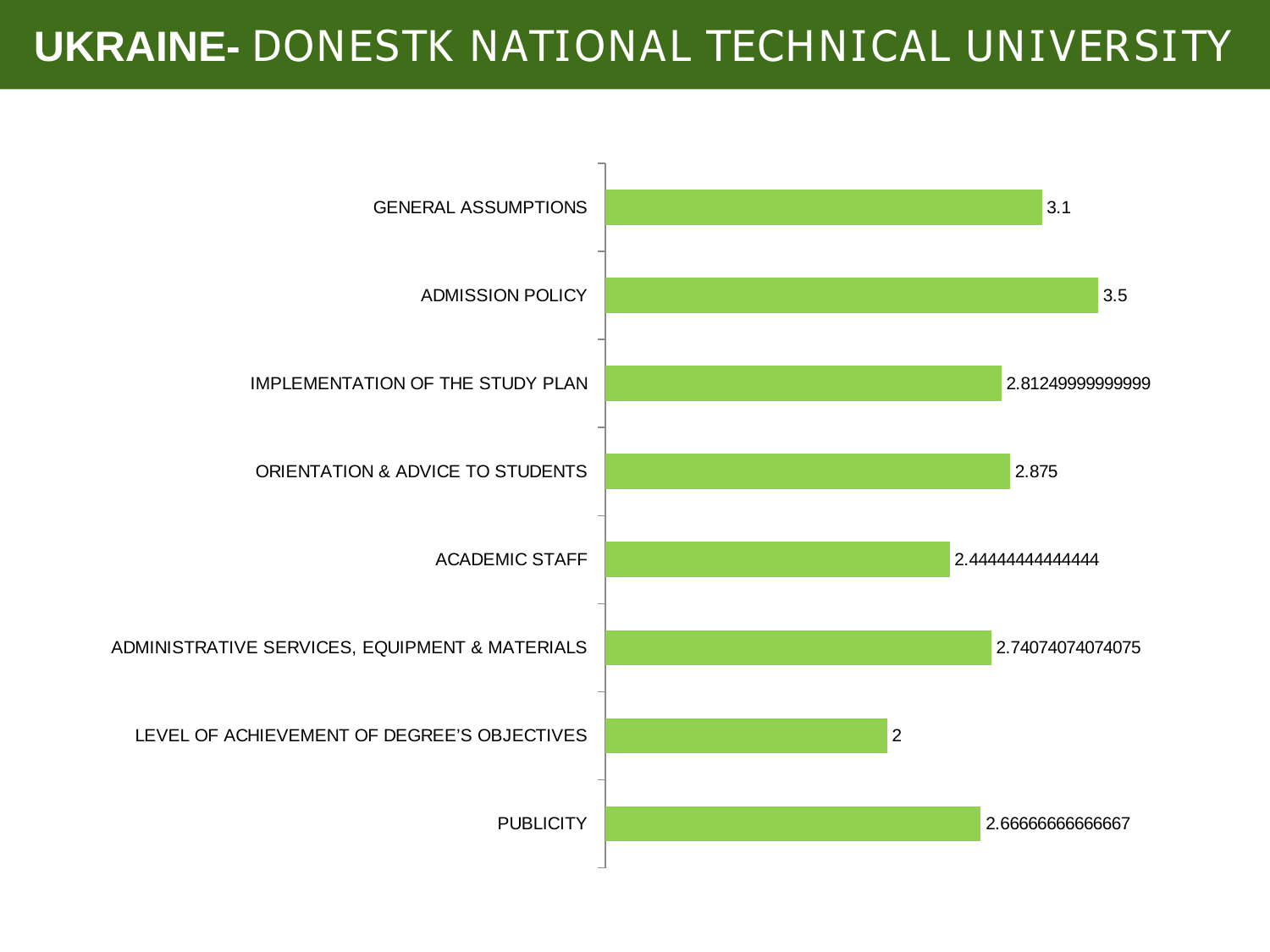

UKRAINE- Donestk National Technical University

### Chart

| Category |  |
|---|---|
| PUBLICITY  | 2.6666666666666665 |
| LEVEL OF ACHIEVEMENT OF DEGREE’S OBJECTIVES  | 2.0 |
| ADMINISTRATIVE SERVICES, EQUIPMENT & MATERIALS  | 2.740740740740746 |
| ACADEMIC STAFF  | 2.4444444444444438 |
| ORIENTATION & ADVICE TO STUDENTS  | 2.8749999999999987 |
| IMPLEMENTATION OF THE STUDY PLAN  | 2.8124999999999942 |
| ADMISSION POLICY  | 3.5 |
| GENERAL ASSUMPTIONS  | 3.1 |